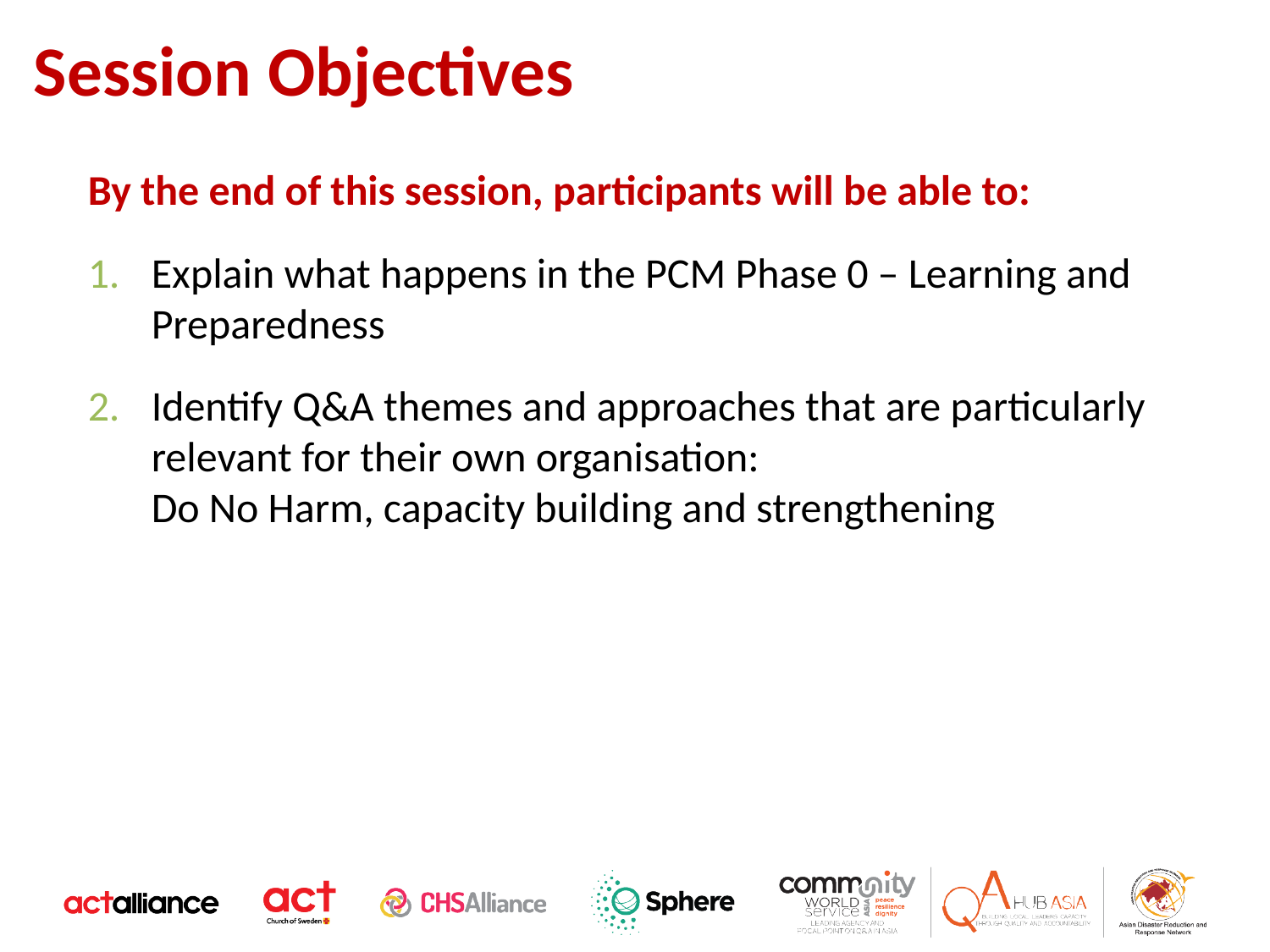

Session Objectives
By the end of this session, participants will be able to:
Explain what happens in the PCM Phase 0 – Learning and Preparedness
Identify Q&A themes and approaches that are particularly relevant for their own organisation:
Do No Harm, capacity building and strengthening